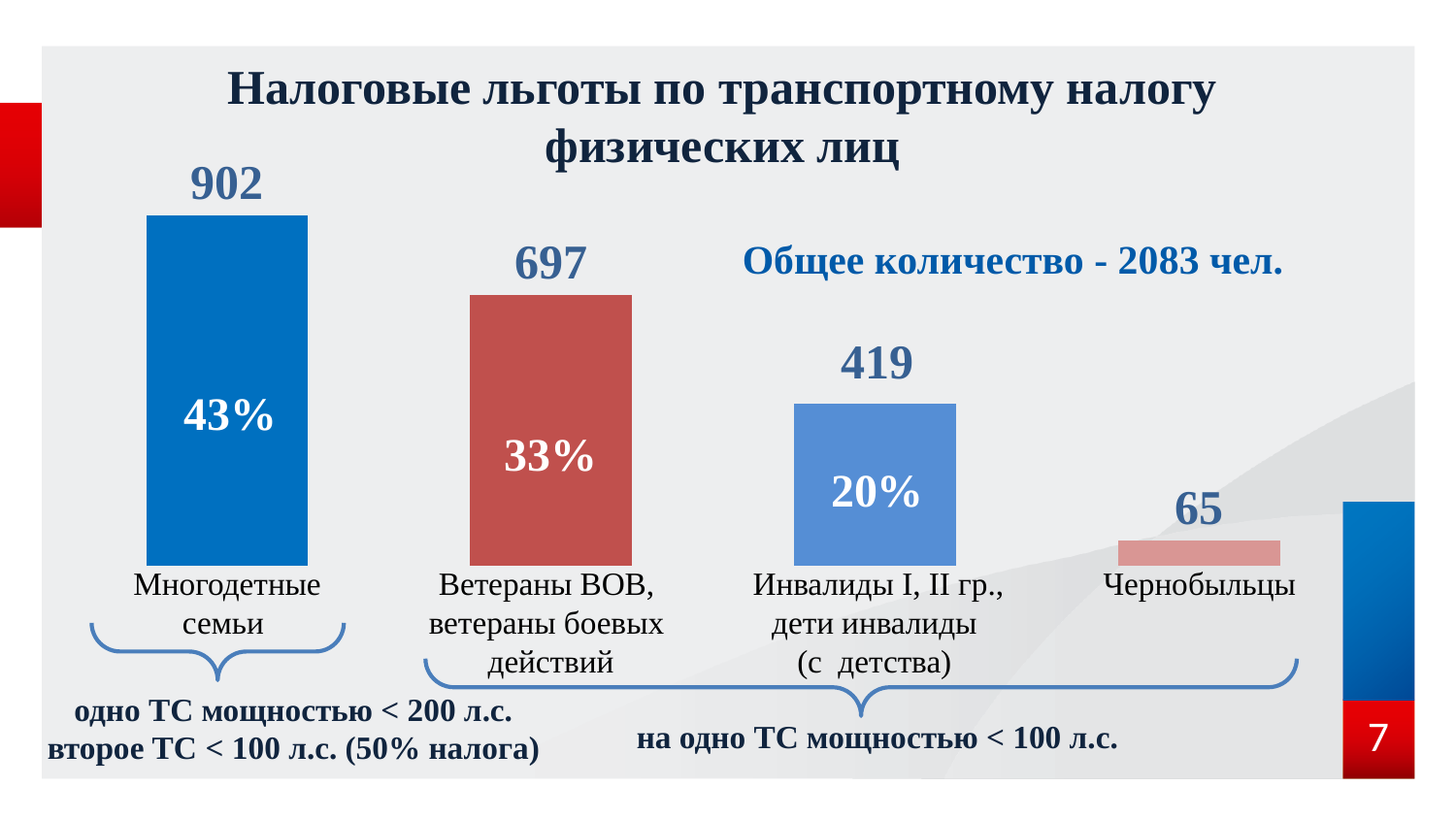

Налоговые льготы по транспортному налогу
физических лиц

### Chart

| Category | Продажи |
|---|---|
| Многодетные семьи | 902.0 |
| ветераны ВОВ, ветераны боевых действий | 697.0 |
| Инвалиды, один из родителей (усыновителей), опекун, попечитель ребенка-инвалида | 419.0 |
| Чернобыльцы | 65.0 |
Общее количество - 2083 чел.

43%
33%
20%

 Многодетные
семьи
Ветераны ВОВ,
ветераны боевых
действий
Инвалиды I, II гр., дети инвалиды
(с  детства)
Чернобыльцы
одно ТС мощностью < 200 л.с.
второе ТС < 100 л.с. (50% налога)
7
на одно ТС мощностью < 100 л.с.